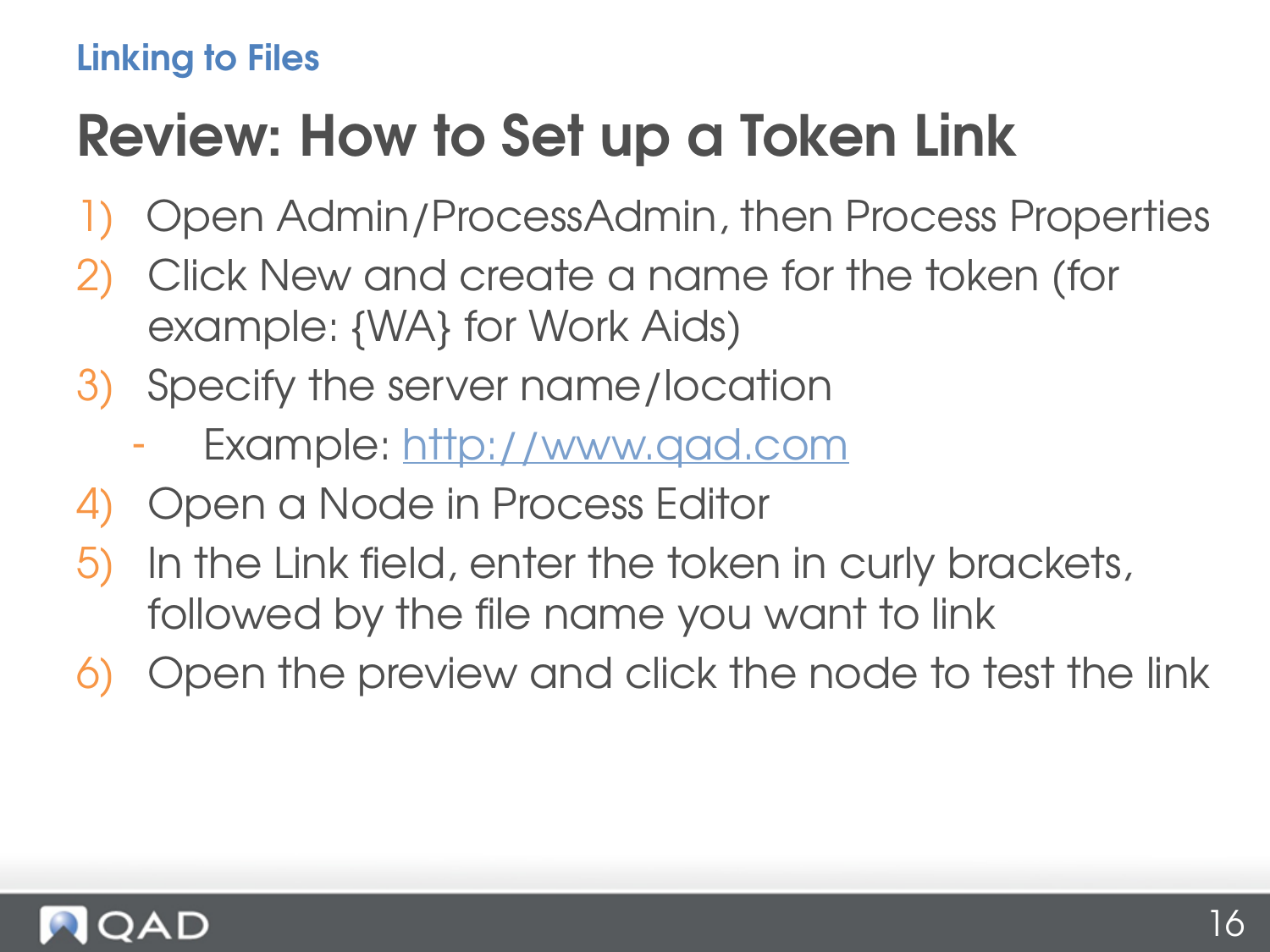

Linking to Files
# Review: How to Set up a Token Link
Open Admin/ProcessAdmin, then Process Properties
Click New and create a name for the token (for example: {WA} for Work Aids)
Specify the server name/location
Example: http://www.qad.com
Open a Node in Process Editor
In the Link field, enter the token in curly brackets, followed by the file name you want to link
Open the preview and click the node to test the link

16